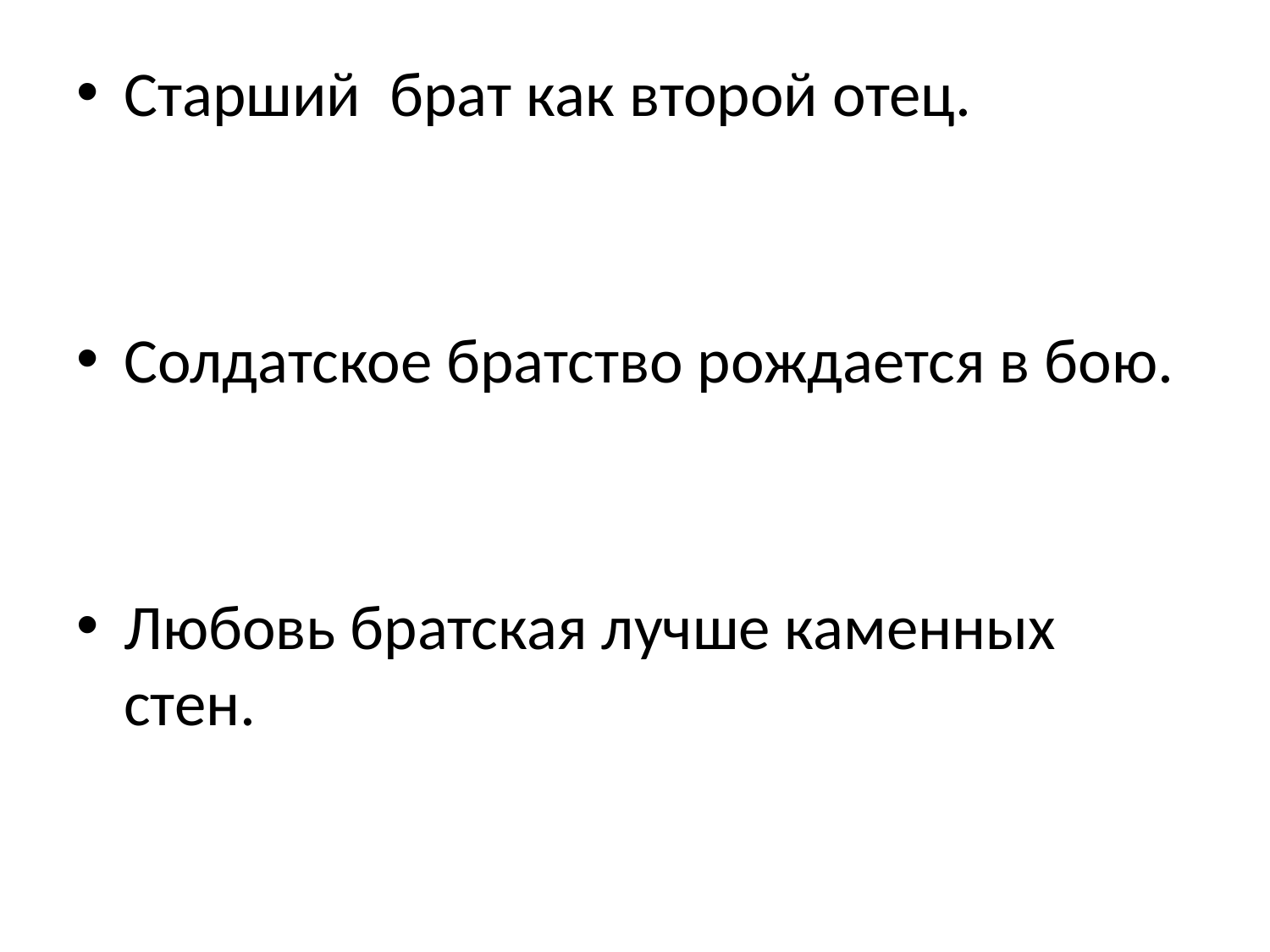

Старший  брат как второй отец.

Солдатское братство рождается в бою.

Любовь братская лучше каменных стен.